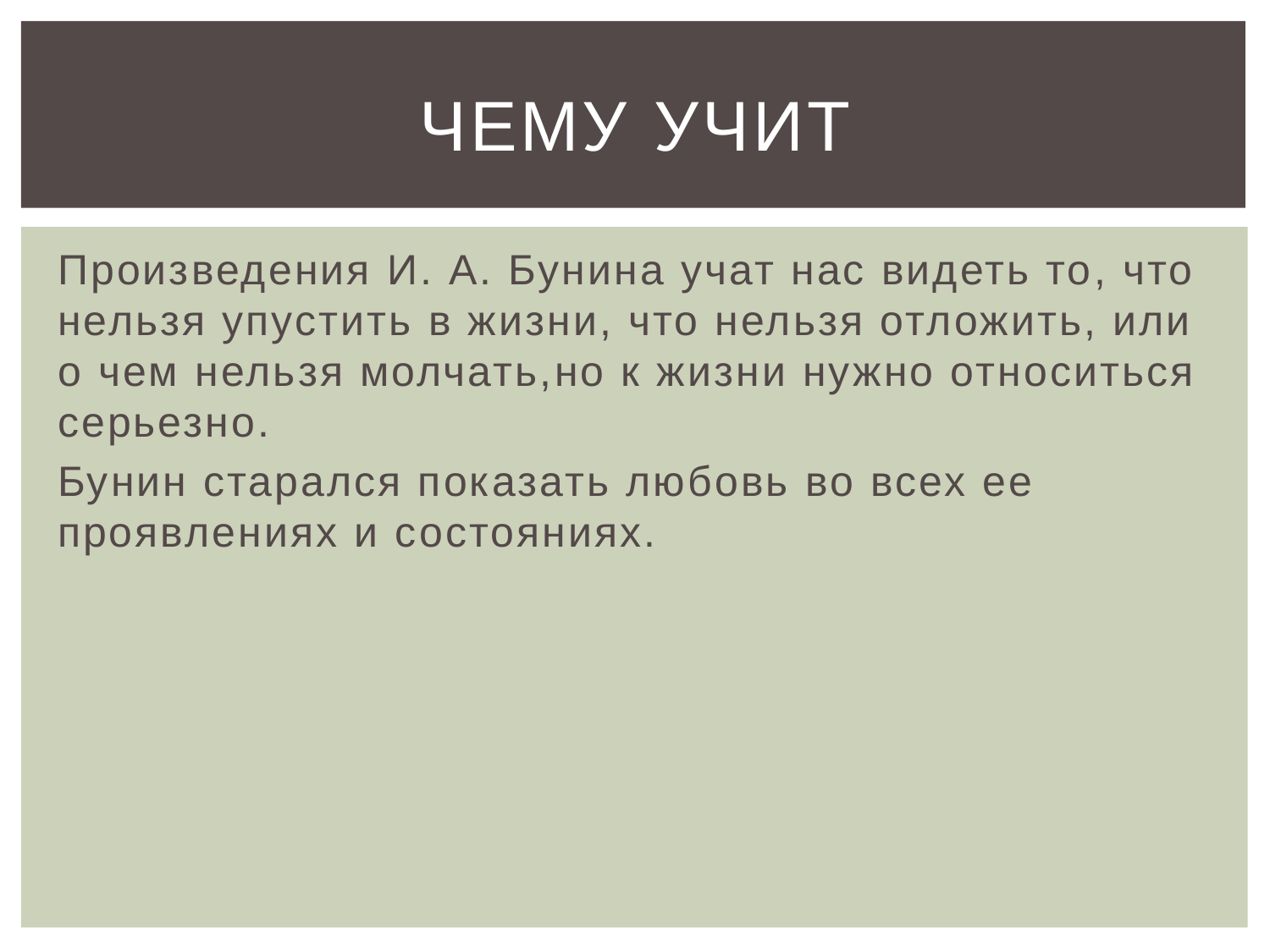

# Чему учит
Произведения И. А. Бунина учат нас видеть то, что нельзя упустить в жизни, что нельзя отложить, или о чем нельзя молчать,но к жизни нужно относиться серьезно.
Бунин старался показать любовь во всех ее проявлениях и состояниях.